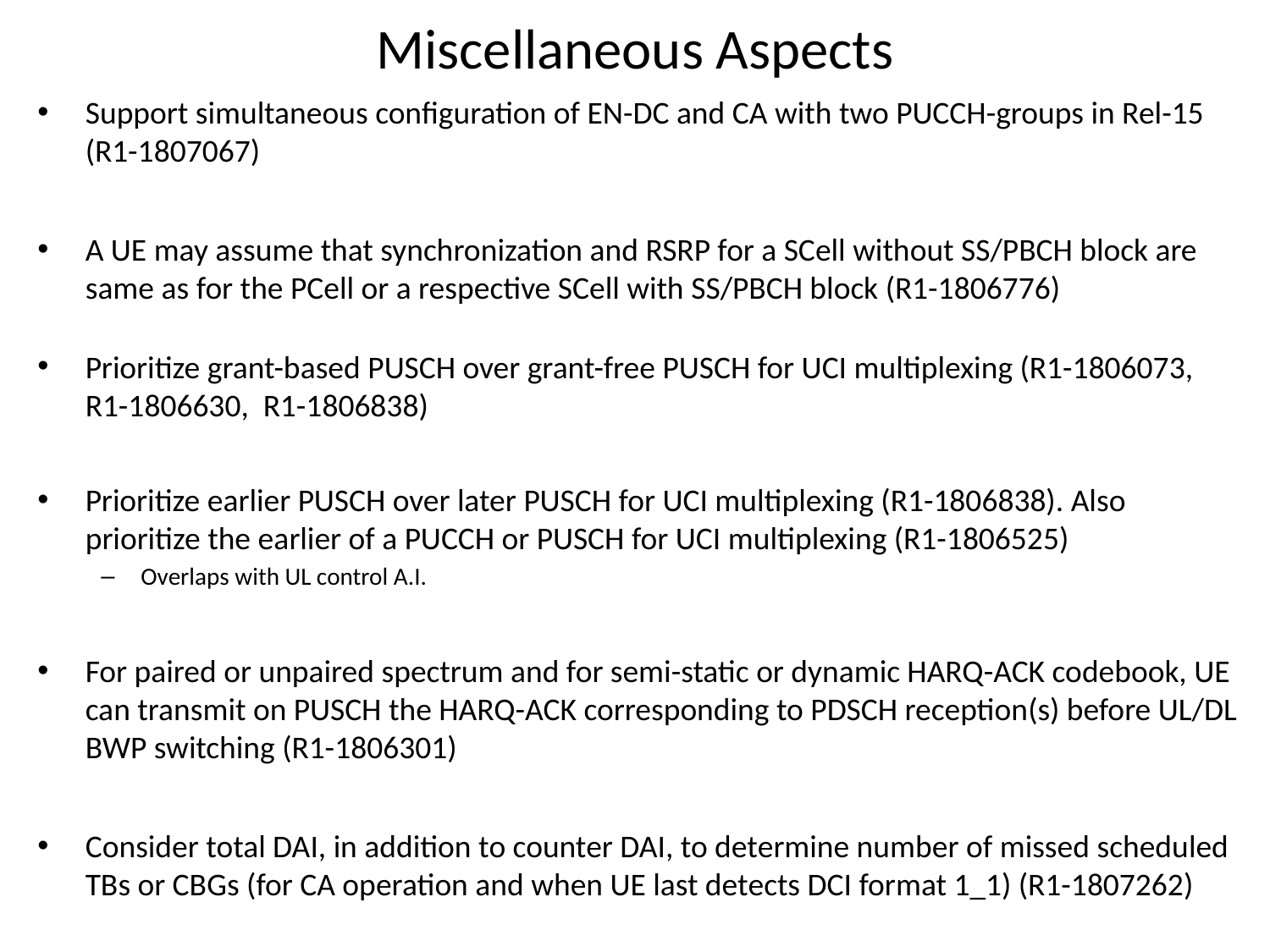

# Miscellaneous Aspects
Support simultaneous configuration of EN-DC and CA with two PUCCH-groups in Rel-15 (R1-1807067)

A UE may assume that synchronization and RSRP for a SCell without SS/PBCH block are same as for the PCell or a respective SCell with SS/PBCH block (R1-1806776)

Prioritize grant-based PUSCH over grant-free PUSCH for UCI multiplexing (R1-1806073, R1-1806630,  R1-1806838)

Prioritize earlier PUSCH over later PUSCH for UCI multiplexing (R1-1806838). Also prioritize the earlier of a PUCCH or PUSCH for UCI multiplexing (R1-1806525)
Overlaps with UL control A.I.

For paired or unpaired spectrum and for semi-static or dynamic HARQ-ACK codebook, UE can transmit on PUSCH the HARQ-ACK corresponding to PDSCH reception(s) before UL/DL BWP switching (R1-1806301)

Consider total DAI, in addition to counter DAI, to determine number of missed scheduled TBs or CBGs (for CA operation and when UE last detects DCI format 1_1) (R1-1807262)